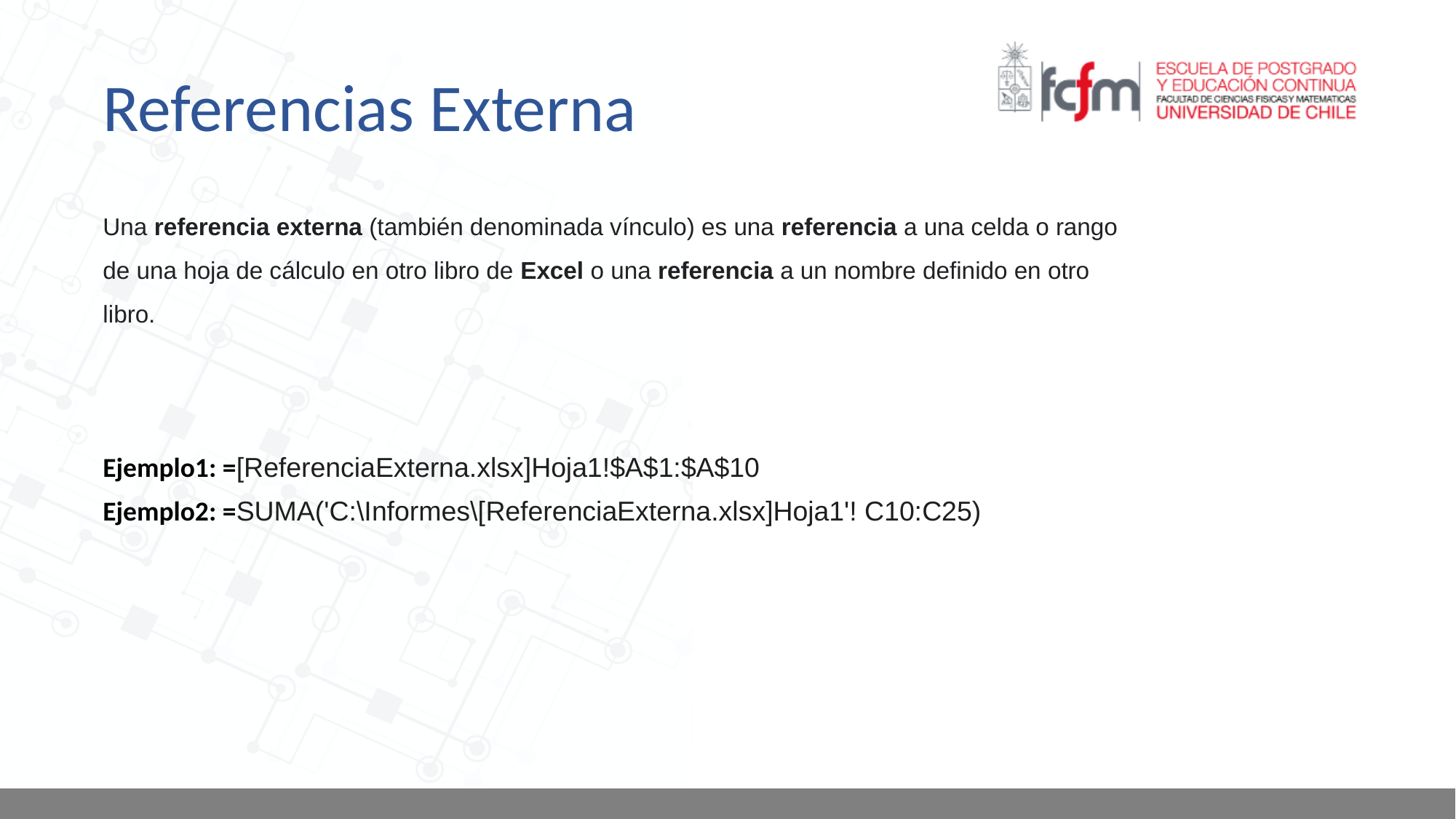

# Referencias Externa
Una referencia externa (también denominada vínculo) es una referencia a una celda o rango de una hoja de cálculo en otro libro de Excel o una referencia a un nombre definido en otro libro.

Ejemplo1: =[ReferenciaExterna.xlsx]Hoja1!$A$1:$A$10
Ejemplo2: =SUMA('C:\Informes\[ReferenciaExterna.xlsx]Hoja1'! C10:C25)